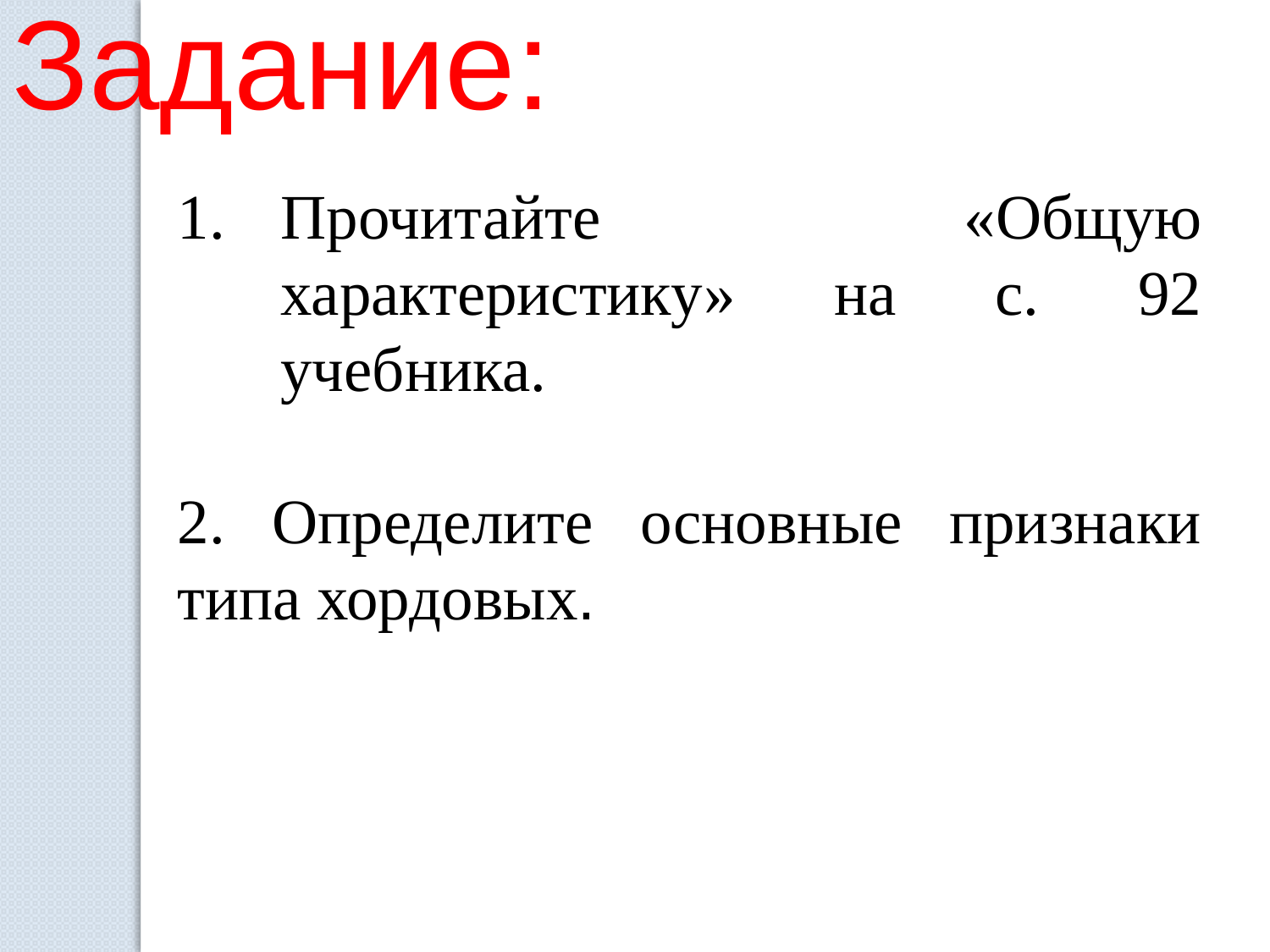

Задание:
Прочитайте «Общую характеристику» на с. 92 учебника.

2. Определите основные признаки типа хордовых.